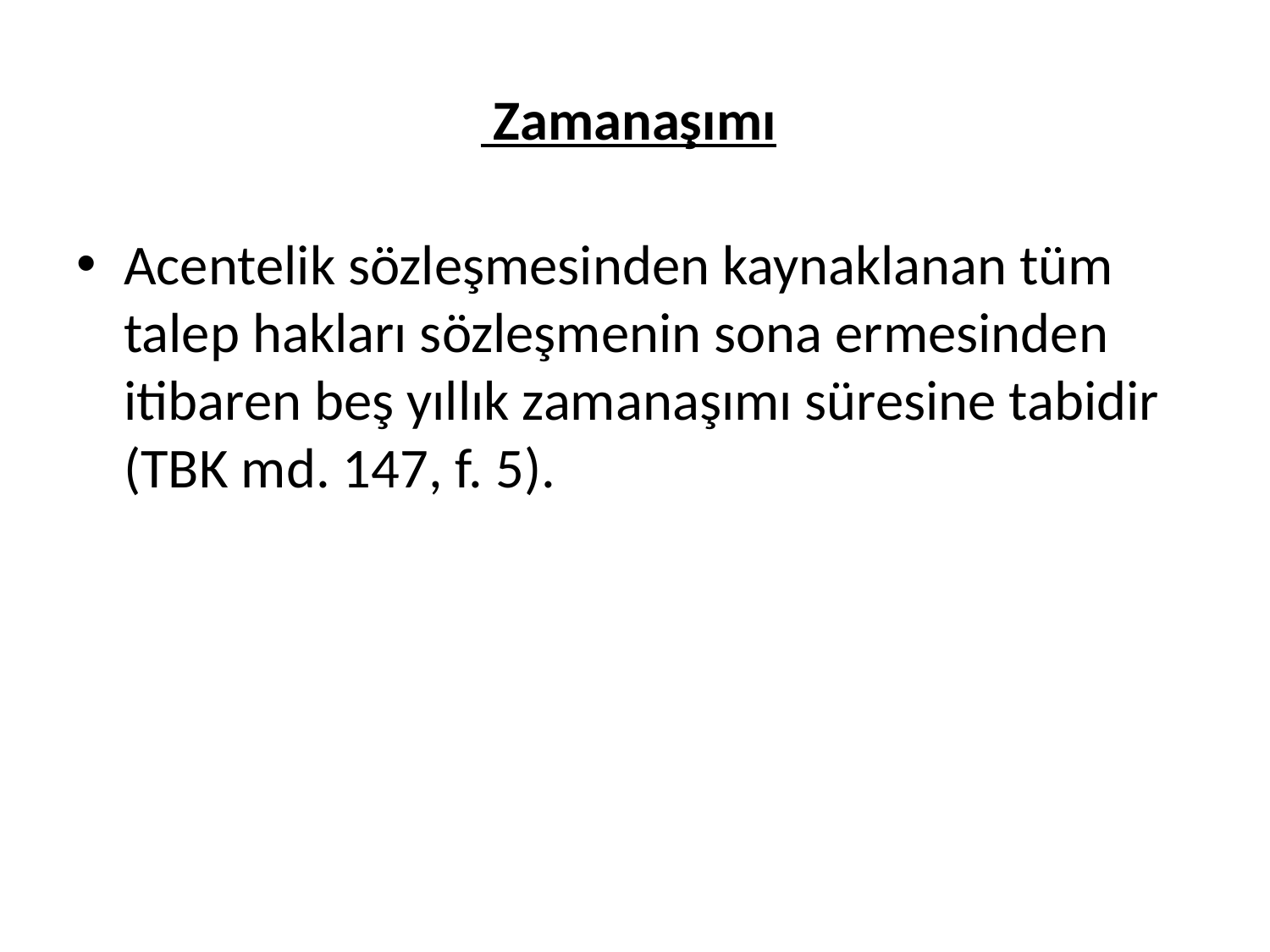

# Zamanaşımı
Acentelik sözleşmesinden kaynaklanan tüm talep hakları sözleşmenin sona ermesinden itibaren beş yıllık zamanaşımı süresine tabidir (TBK md. 147, f. 5).